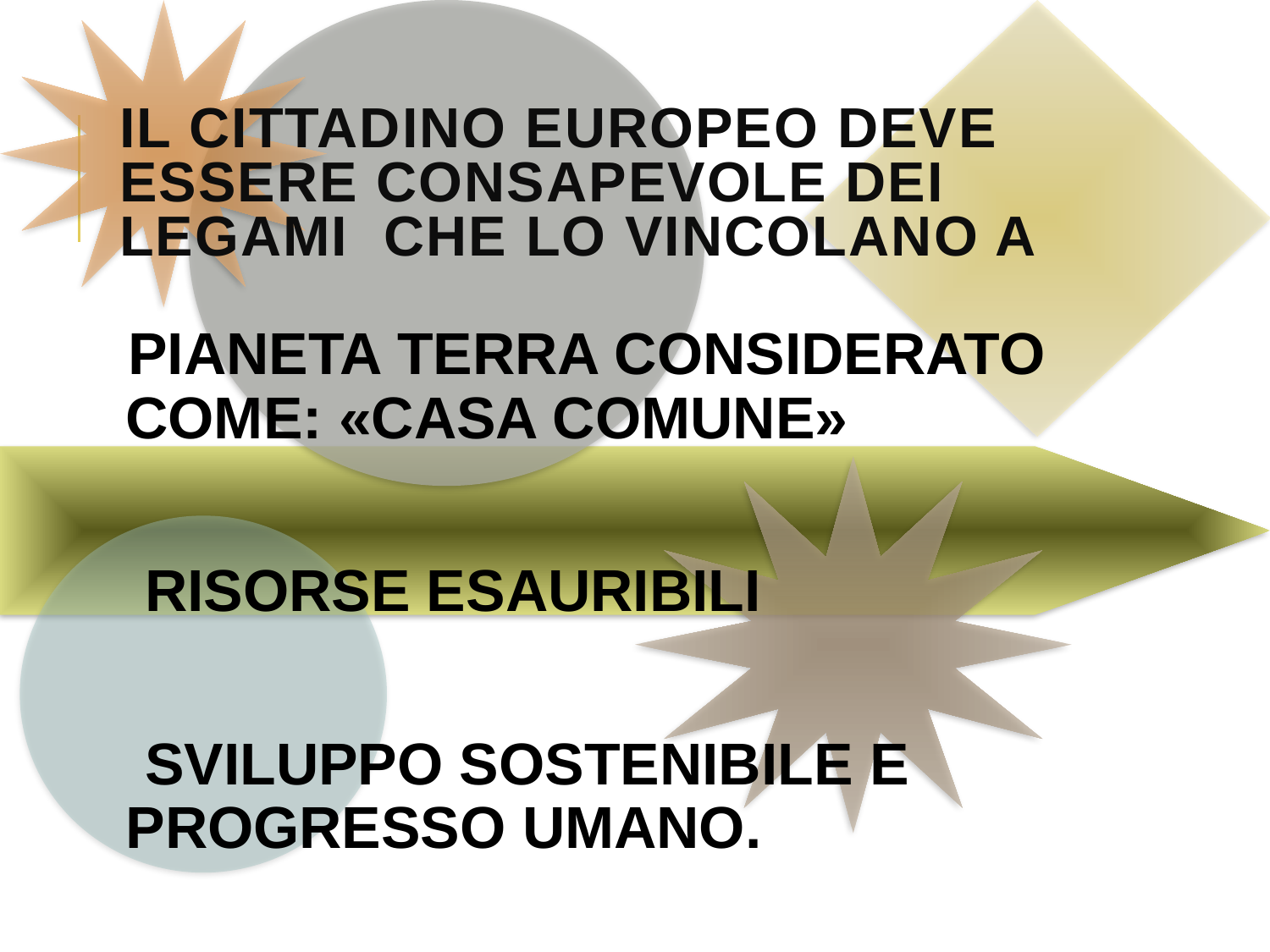

# IL CITTADINO EUROPEO DEVE ESSERE CONSAPEVOLE DEI LEGAMI  CHE LO VINCOLANO A
PIANETA TERRA CONSIDERATO COME: «CASA COMUNE»

 RISORSE ESAURIBILI

 SVILUPPO SOSTENIBILE E PROGRESSO UMANO.